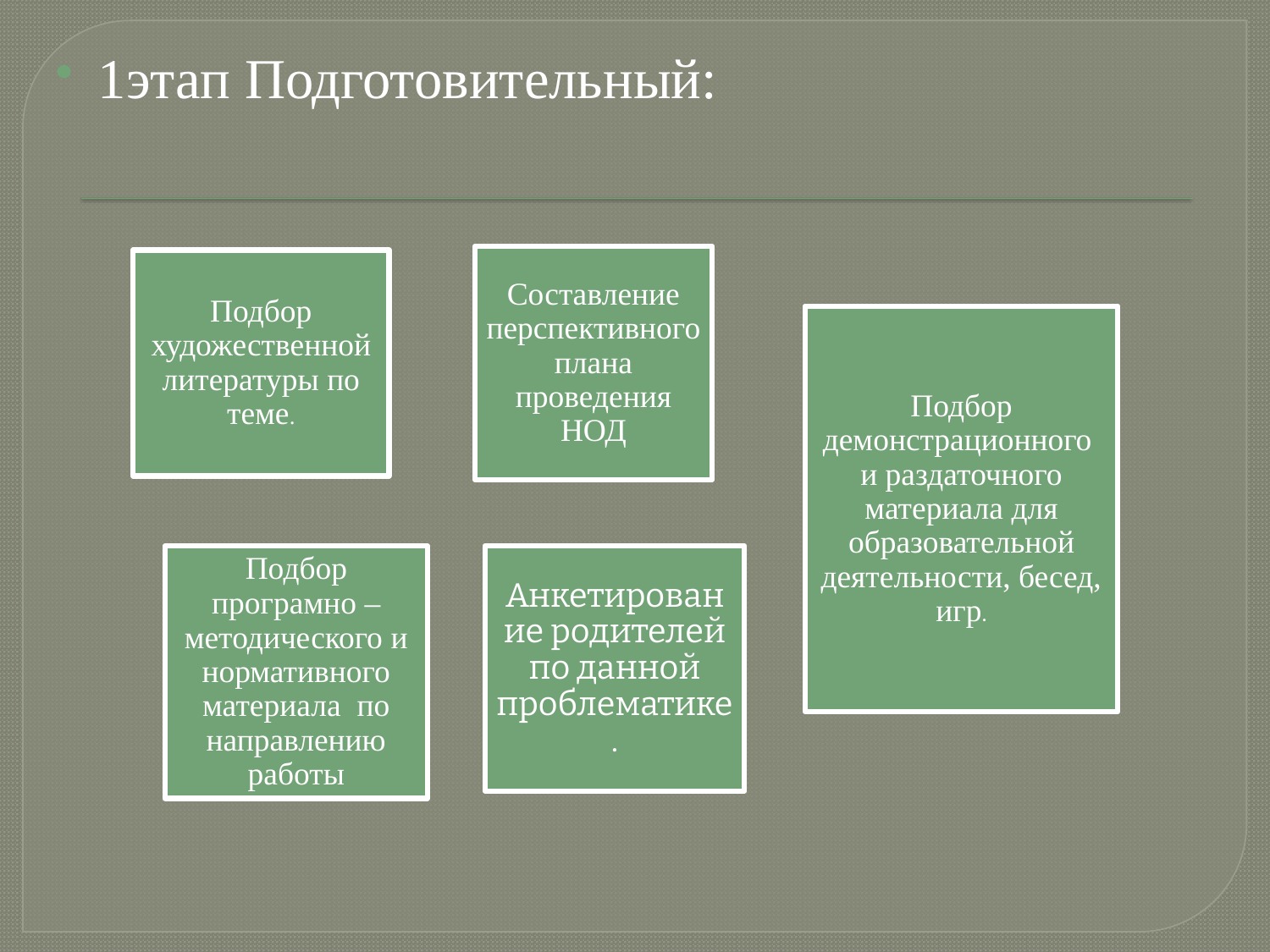

1этап Подготовительный:
Подбор художественной литературы по теме.
Составление перспективного плана проведения НОД
Подбор демонстрационного  и раздаточного материала для образовательной деятельности, бесед, игр.
Подбор програмно – методического и нормативного материала  по направлению работы
Анкетирование родителей по данной проблематике.